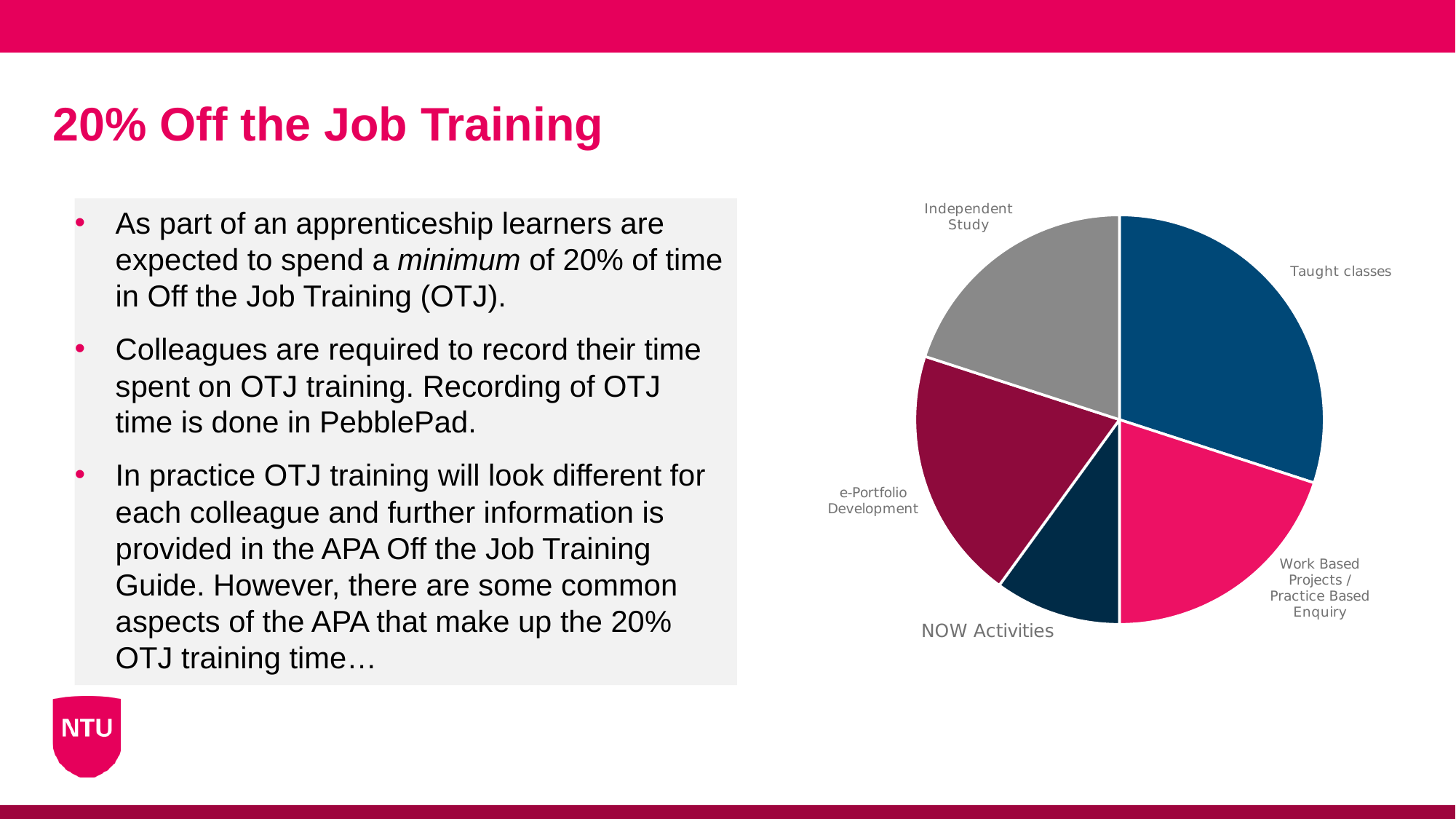

# 20% Off the Job Training

### Chart

| Category | Column1 |
|---|---|
|  | None |
| Taught Blocks | 0.3 |
| Work Based Projects / Practice Based Enquiry | 0.2 |
| NTU NOW Activities  | 0.1 |
| e-Portfolio Development | 0.2 |
| Indpendent Study | 0.2 |
As part of an apprenticeship learners are expected to spend a minimum of 20% of time in Off the Job Training (OTJ).
Colleagues are required to record their time spent on OTJ training. Recording of OTJ time is done in PebblePad.
In practice OTJ training will look different for each colleague and further information is provided in the APA Off the Job Training Guide. However, there are some common aspects of the APA that make up the 20% OTJ training time…